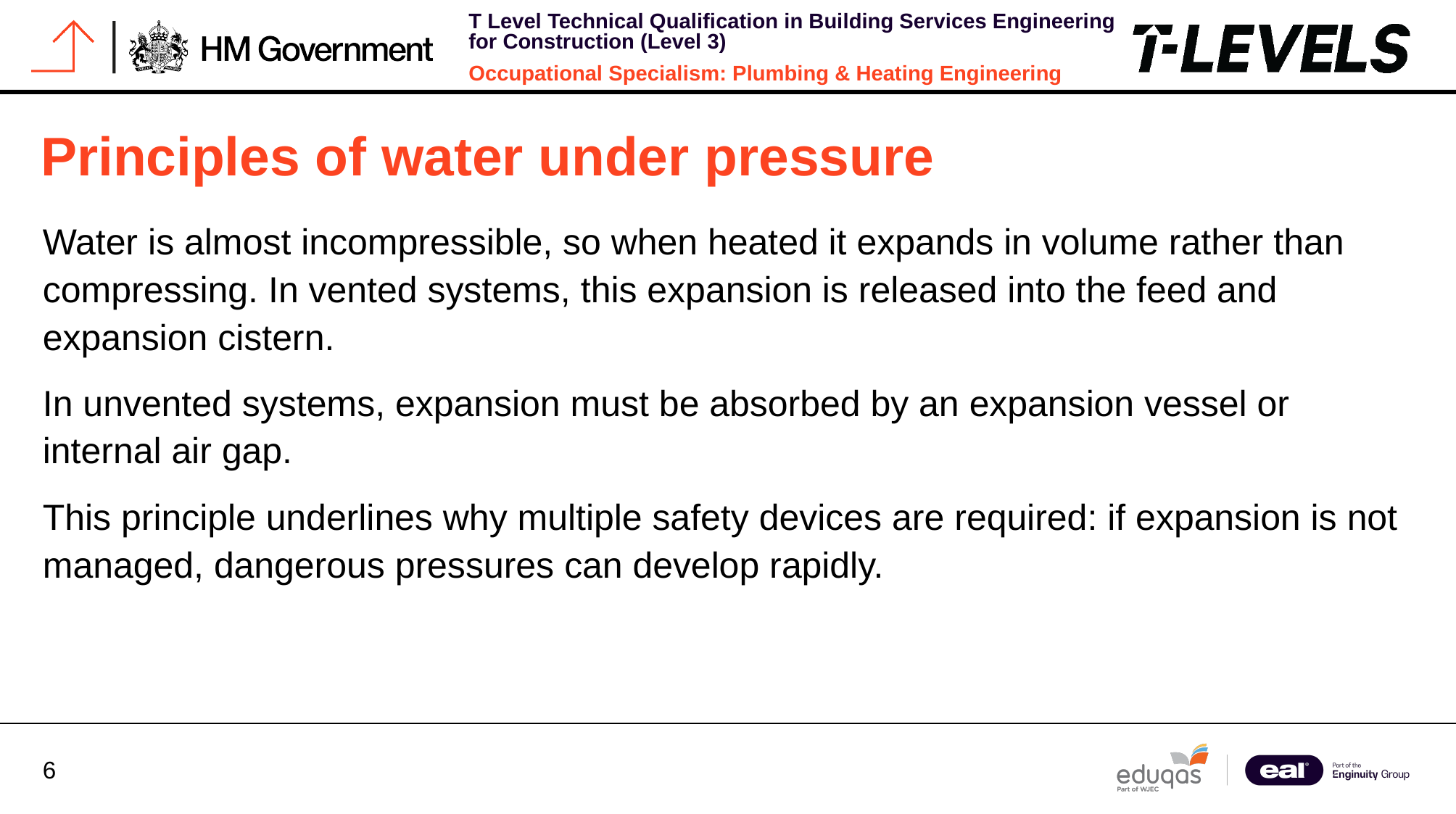

# Principles of water under pressure
Water is almost incompressible, so when heated it expands in volume rather than compressing. In vented systems, this expansion is released into the feed and expansion cistern.
In unvented systems, expansion must be absorbed by an expansion vessel or internal air gap.
This principle underlines why multiple safety devices are required: if expansion is not managed, dangerous pressures can develop rapidly.